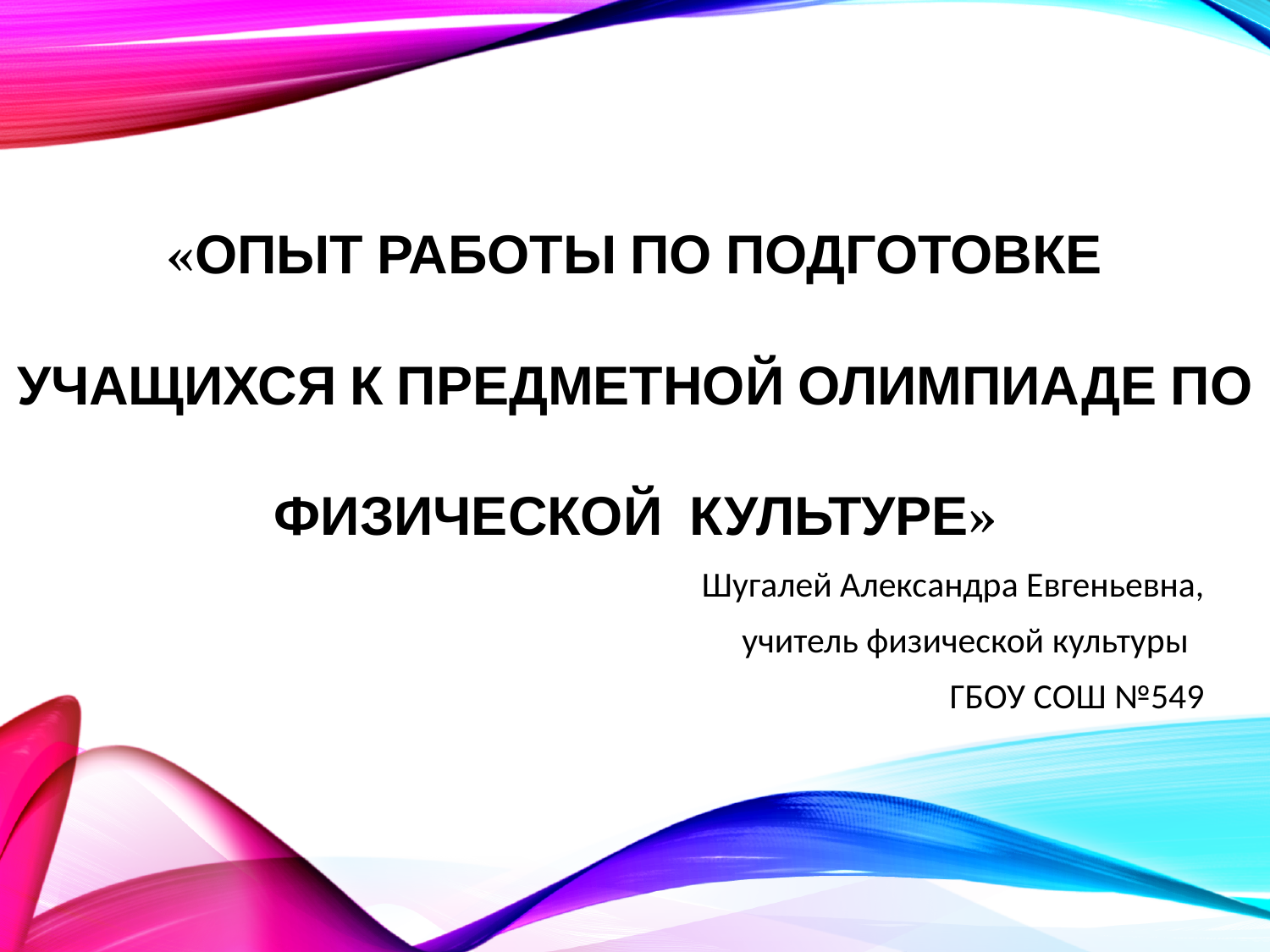

# «Опыт работы по подготовке учащихся к предметной олимпиаде по физической  культуре»
Шугалей Александра Евгеньевна,
 учитель физической культуры
ГБОУ СОШ №549